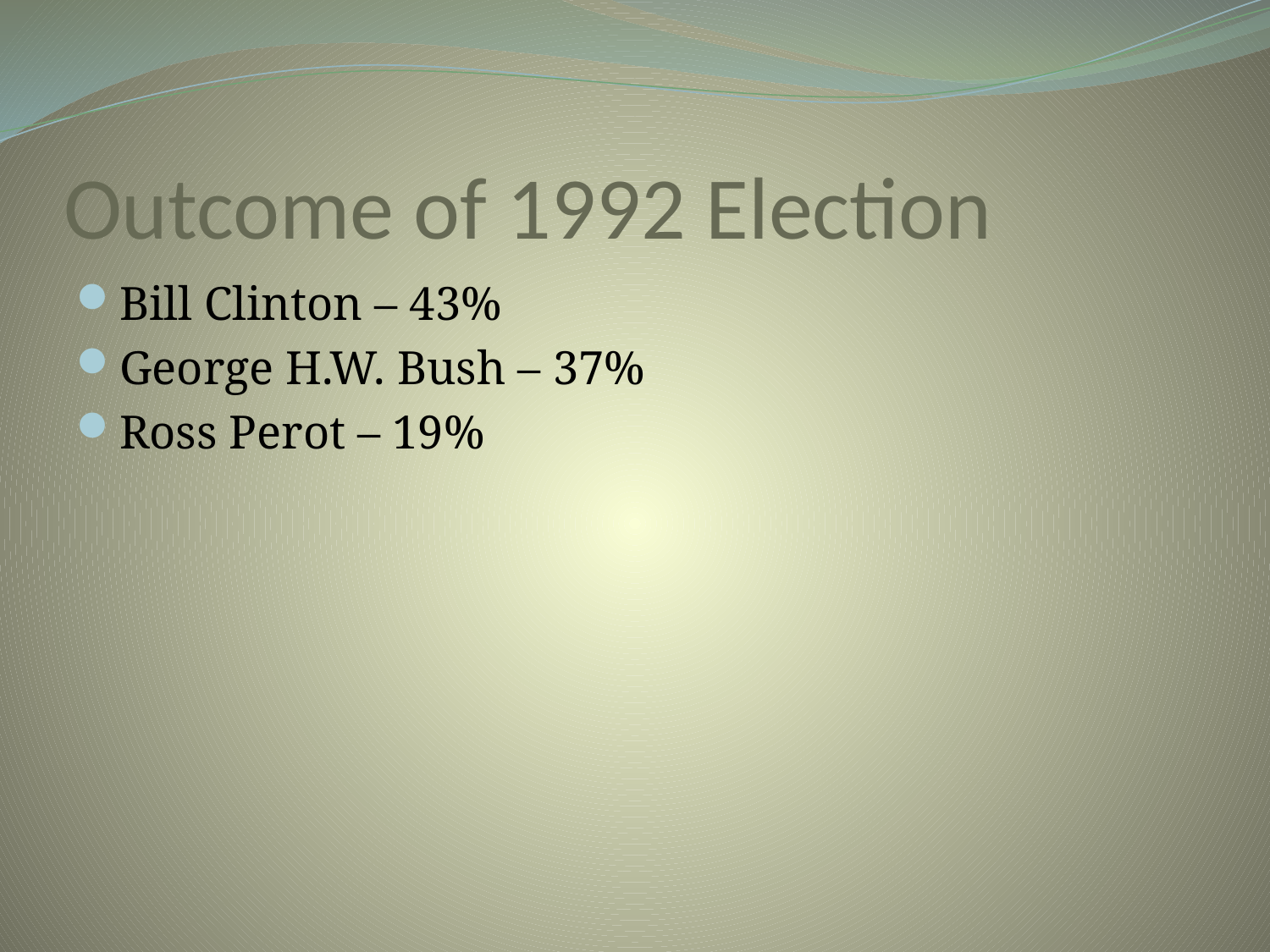

# Outcome of 1992 Election
Bill Clinton – 43%
George H.W. Bush – 37%
Ross Perot – 19%